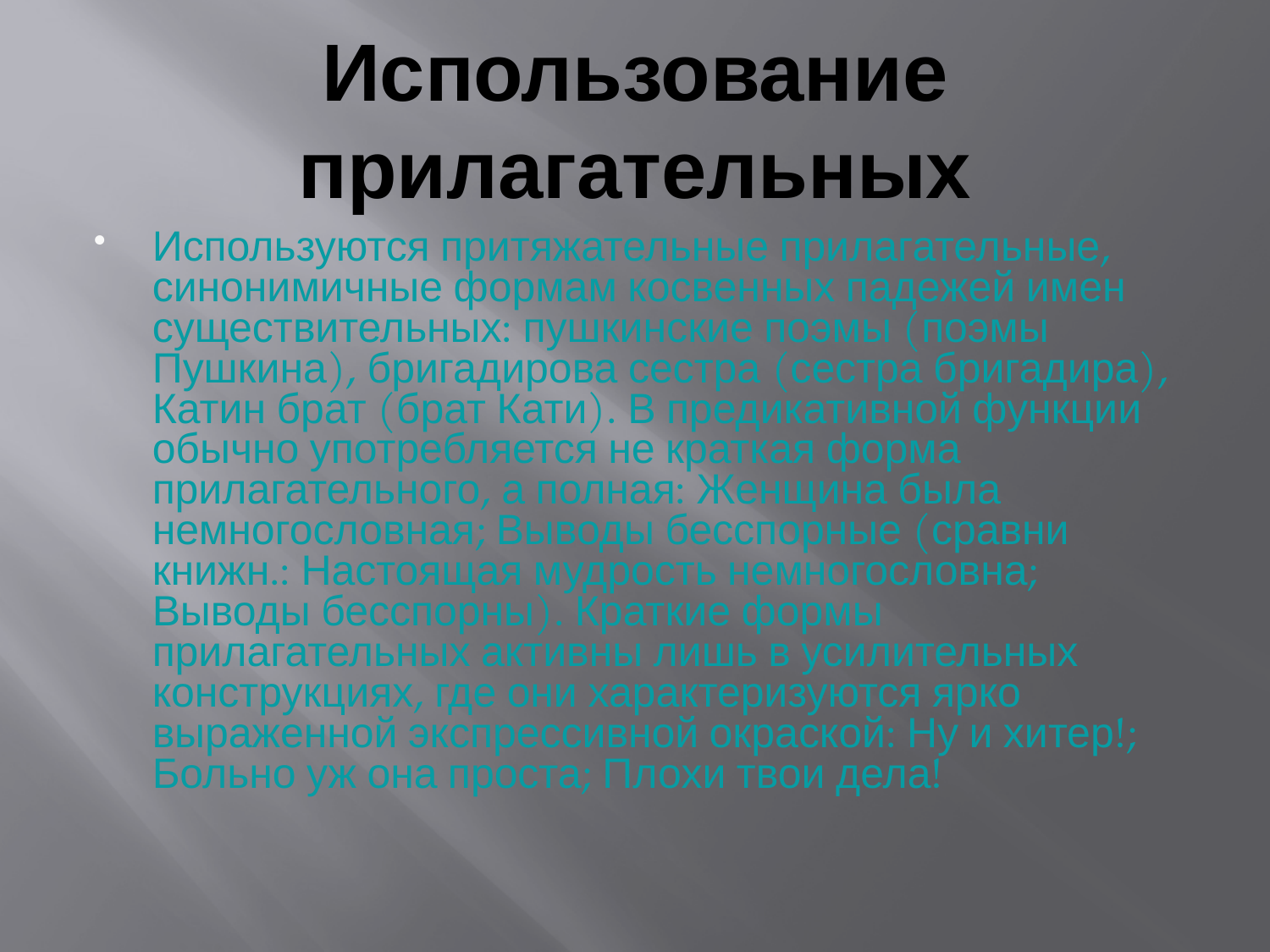

# Использование прилагательных
Используются притяжательные прилагательные, синонимичные формам косвенных падежей имен существительных: пушкинские поэмы (поэмы Пушкина), бригадирова сестра (сестра бригадира), Катин брат (брат Кати). В предикативной функции обычно употребляется не краткая форма прилагательного, а полная: Женщина была немногословная; Выводы бесспорные (сравни книжн.: Настоящая мудрость немногословна; Выводы бесспорны). Краткие формы прилагательных активны лишь в усилительных конструкциях, где они характеризуются ярко выраженной экспрессивной окраской: Ну и хитер!; Больно уж она проста; Плохи твои дела!